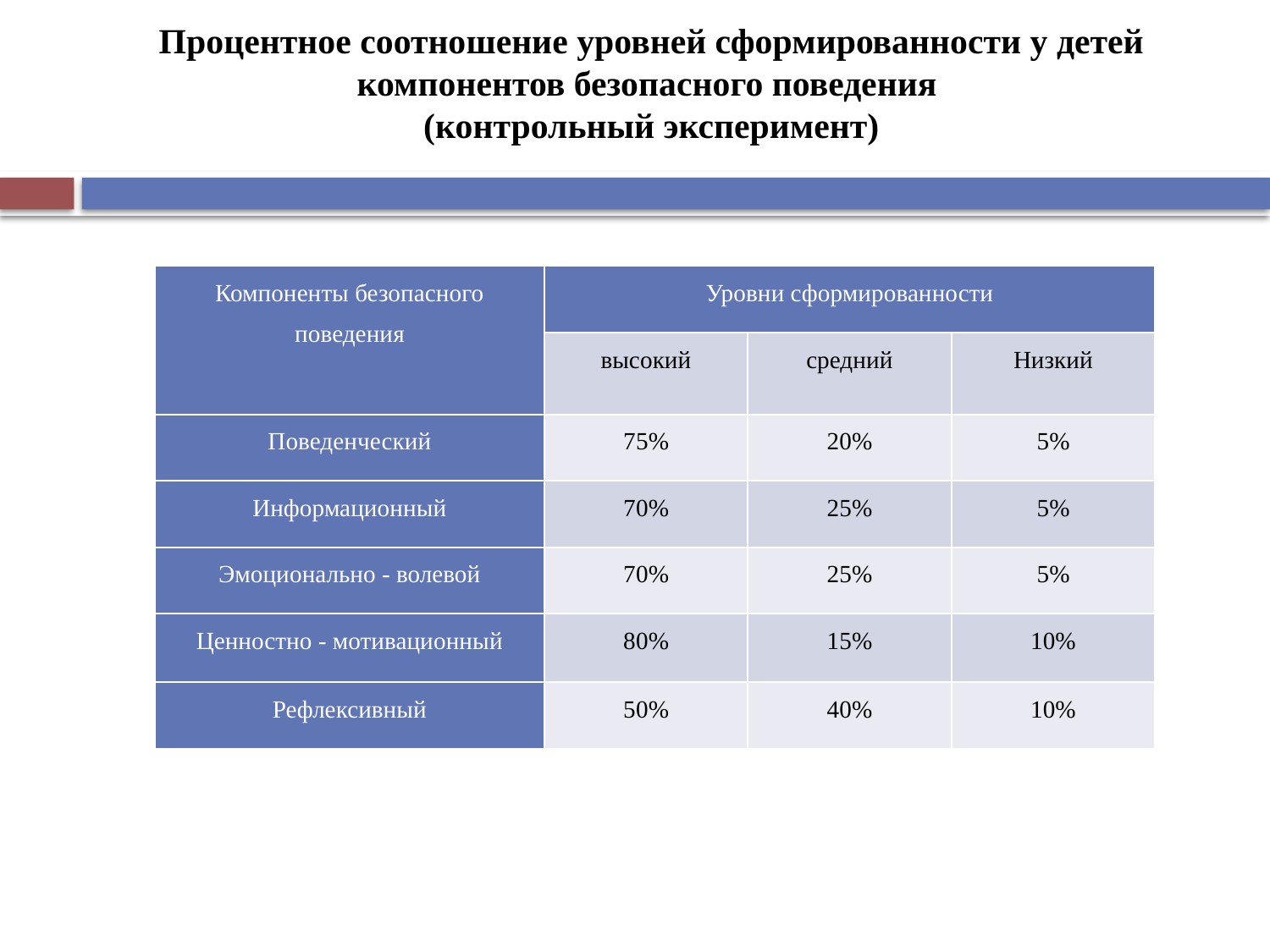

# Процентное соотношение уровней сформированности у детей компонентов безопасного поведения (контрольный эксперимент)
| Компоненты безопасного поведения | Уровни сформированности |  |  |
| --- | --- | --- | --- |
|  | высокий | средний | Низкий |
| Поведенческий | 75% | 20% | 5% |
| Информационный | 70% | 25% | 5% |
| Эмоционально - волевой | 70% | 25% | 5% |
| Ценностно - мотивационный | 80% | 15% | 10% |
| Рефлексивный | 50% | 40% | 10% |